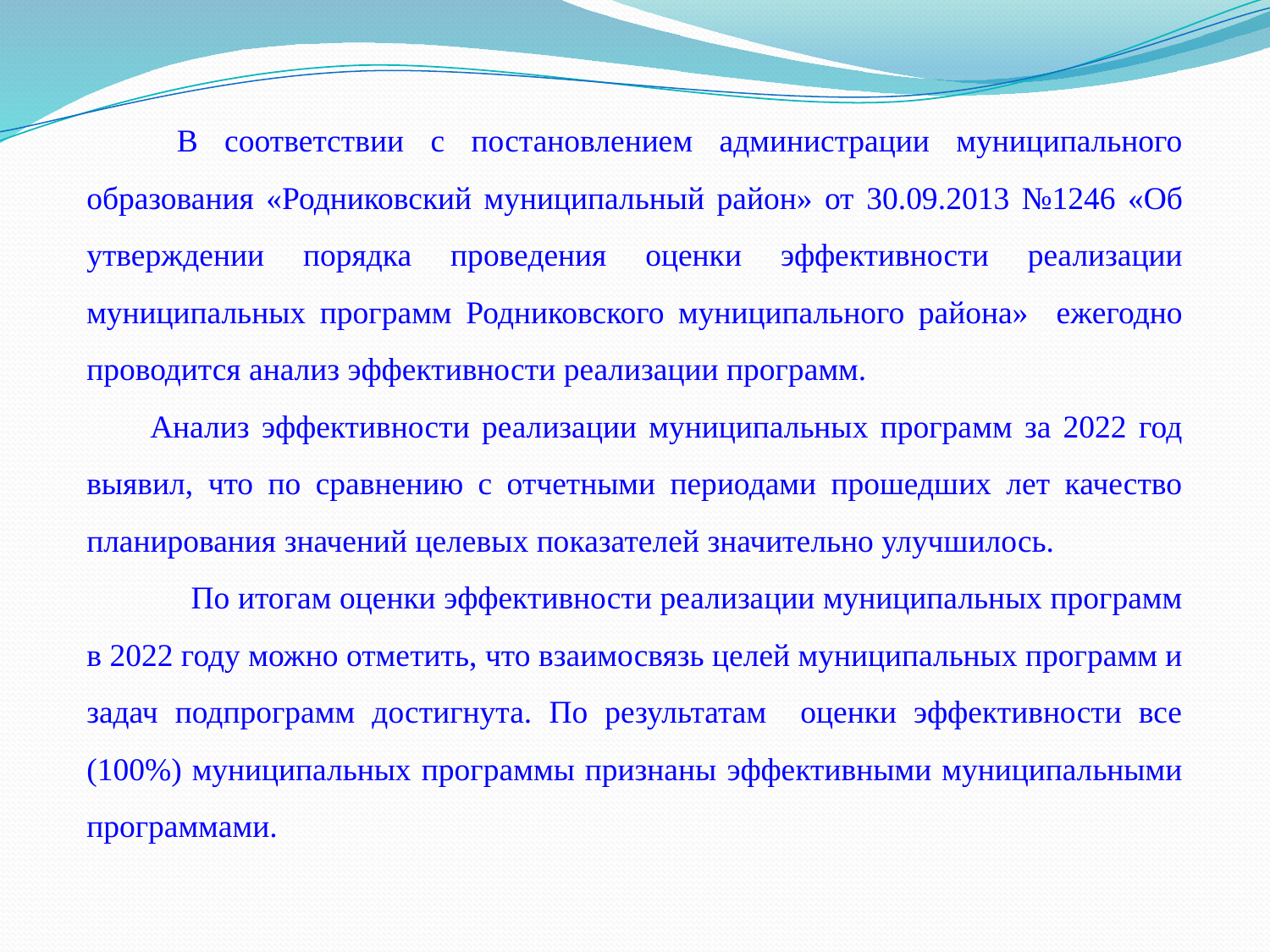

В соответствии с постановлением администрации муниципального образования «Родниковский муниципальный район» от 30.09.2013 №1246 «Об утверждении порядка проведения оценки эффективности реализации муниципальных программ Родниковского муниципального района»  ежегодно проводится анализ эффективности реализации программ.
Анализ эффективности реализации муниципальных программ за 2022 год выявил, что по сравнению с отчетными периодами прошедших лет качество планирования значений целевых показателей значительно улучшилось.
     По итогам оценки эффективности реализации муниципальных программ в 2022 году можно отметить, что взаимосвязь целей муниципальных программ и задач подпрограмм достигнута. По результатам  оценки эффективности все (100%) муниципальных программы признаны эффективными муниципальными программами.